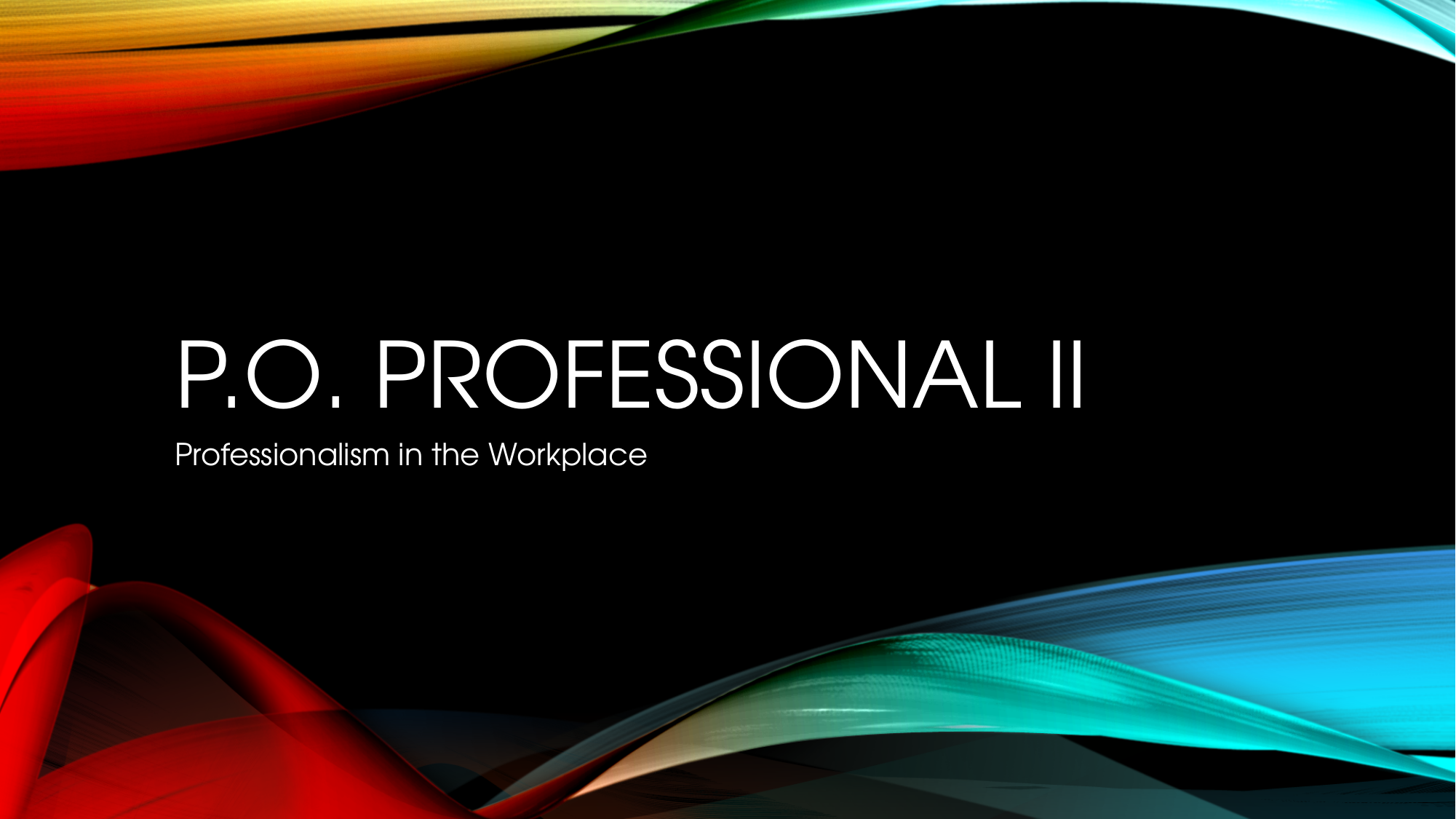

# P.O. Professional II
Professionalism in the Workplace